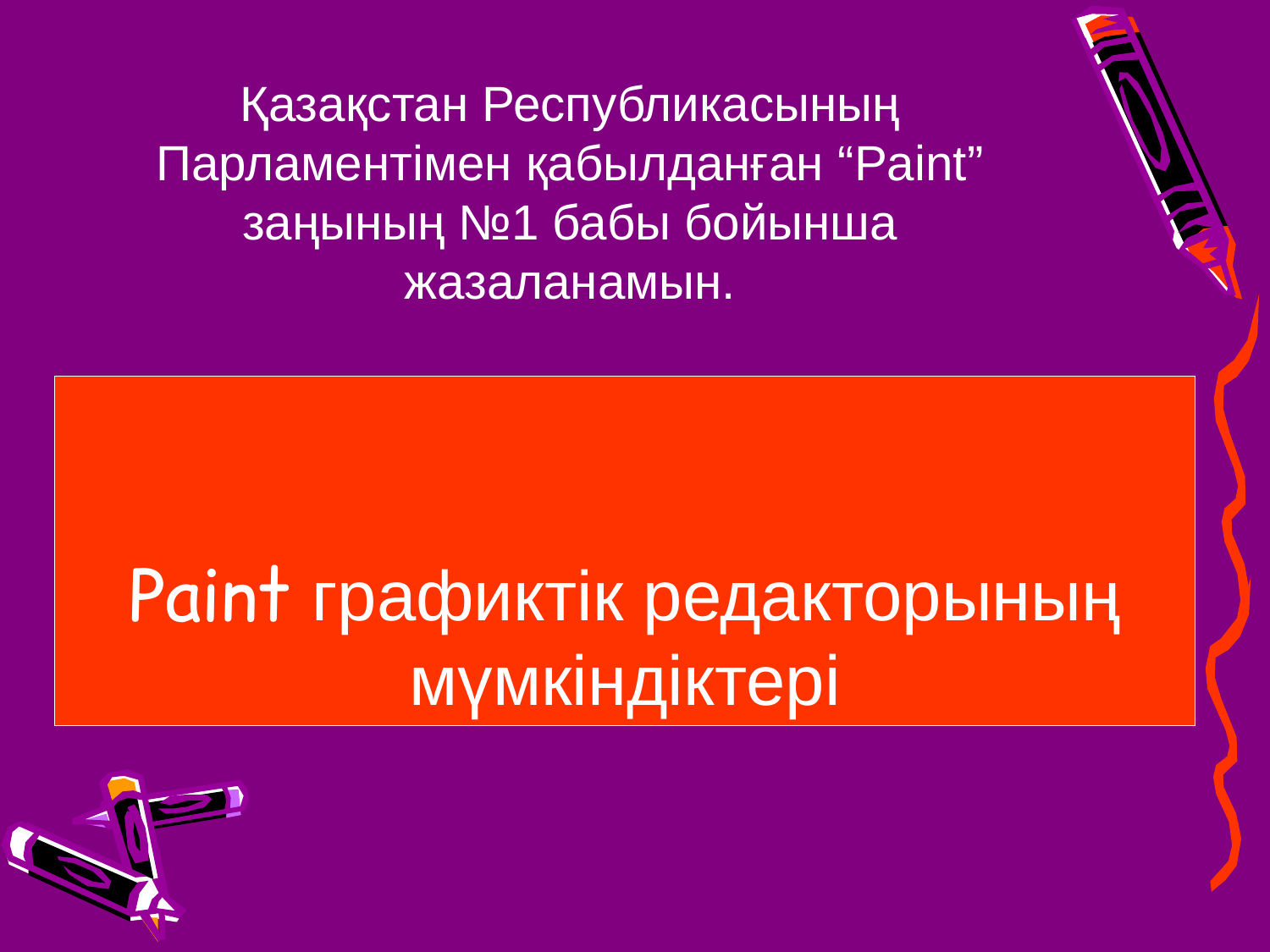

Қазақстан Республикасының Парламентімен қабылданған “Paint” заңының №1 бабы бойынша жазаланамын.
# Paint графиктік редакторының мүмкіндіктері